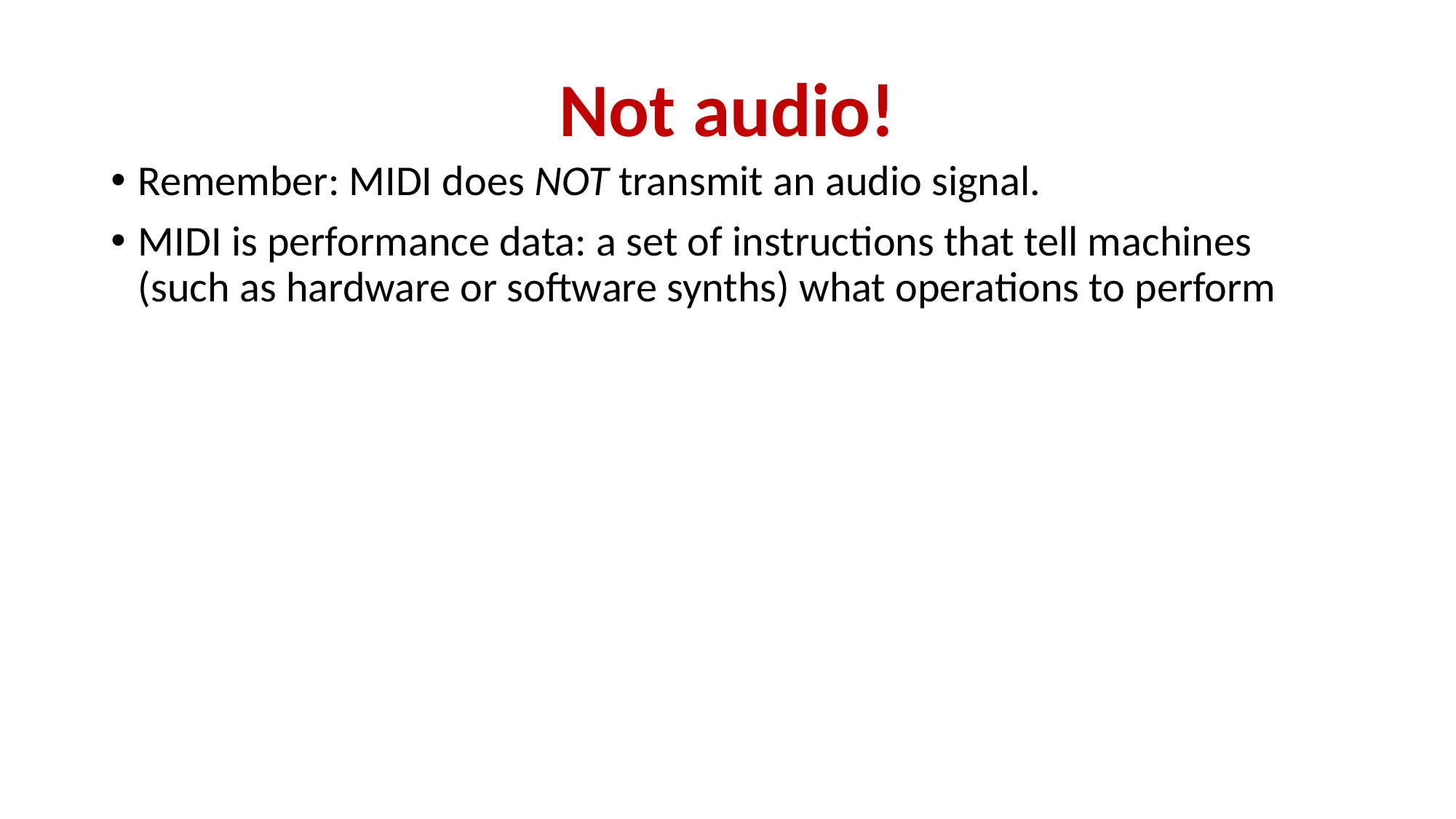

# Not audio!
Remember: MIDI does NOT transmit an audio signal.
MIDI is performance data: a set of instructions that tell machines (such as hardware or software synths) what operations to perform